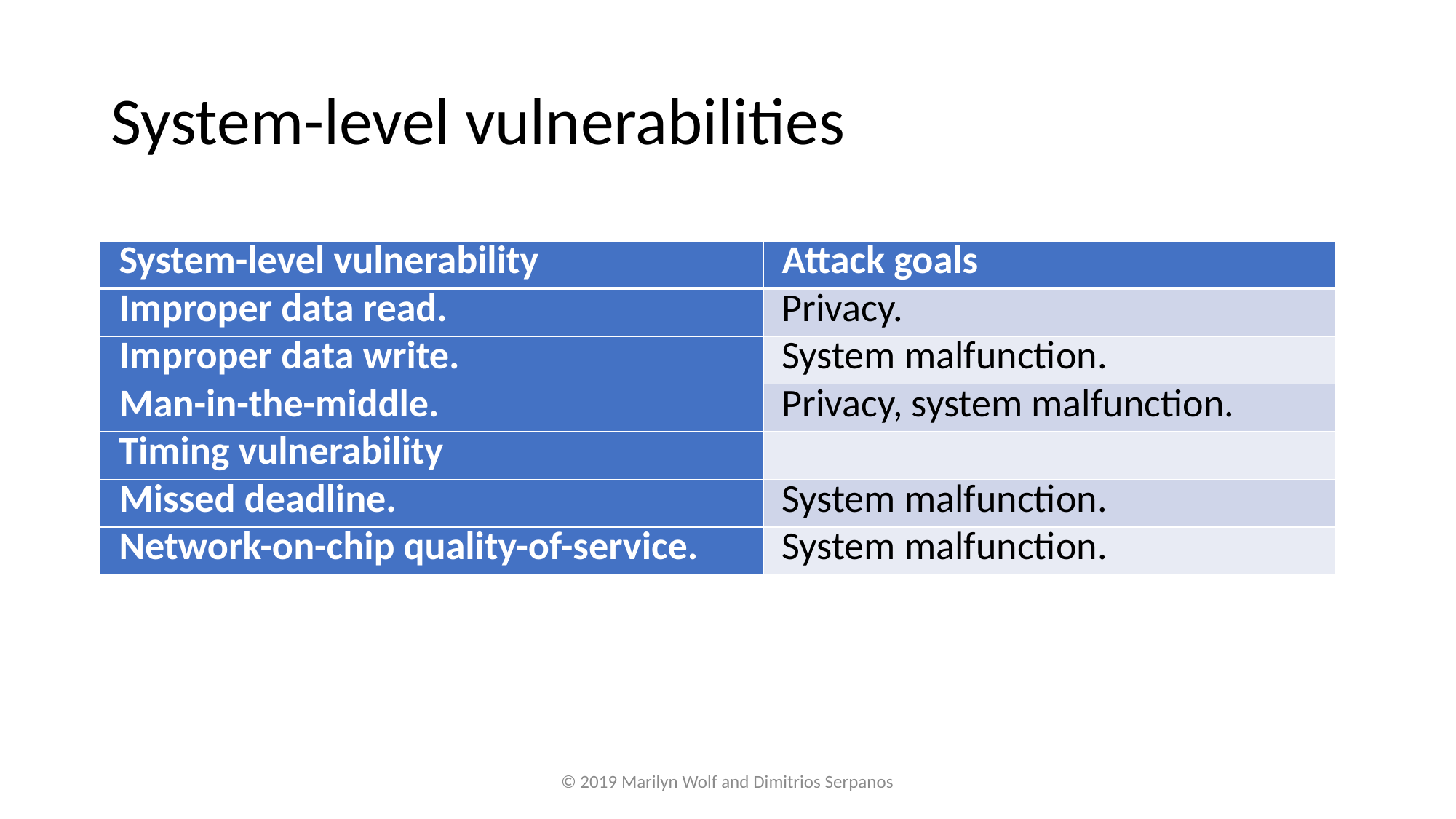

# System-level vulnerabilities
| System-level vulnerability | Attack goals |
| --- | --- |
| Improper data read. | Privacy. |
| Improper data write. | System malfunction. |
| Man-in-the-middle. | Privacy, system malfunction. |
| Timing vulnerability |  |
| Missed deadline. | System malfunction. |
| Network-on-chip quality-of-service. | System malfunction. |
© 2019 Marilyn Wolf and Dimitrios Serpanos